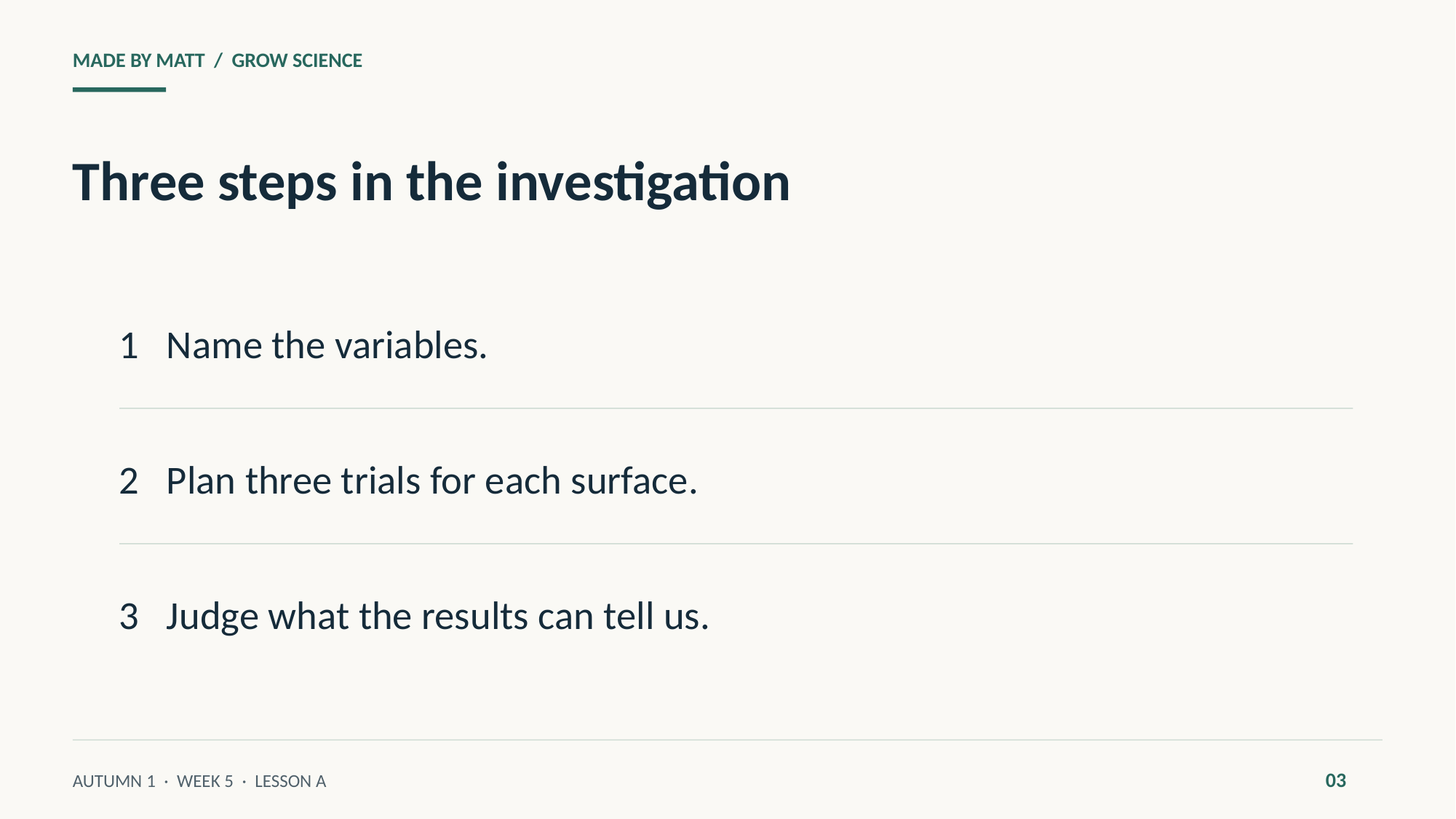

MADE BY MATT  /  GROW SCIENCE

Three steps in the investigation
1   Name the variables.

2   Plan three trials for each surface.

3   Judge what the results can tell us.

03
AUTUMN 1  ·  WEEK 5  ·  LESSON A